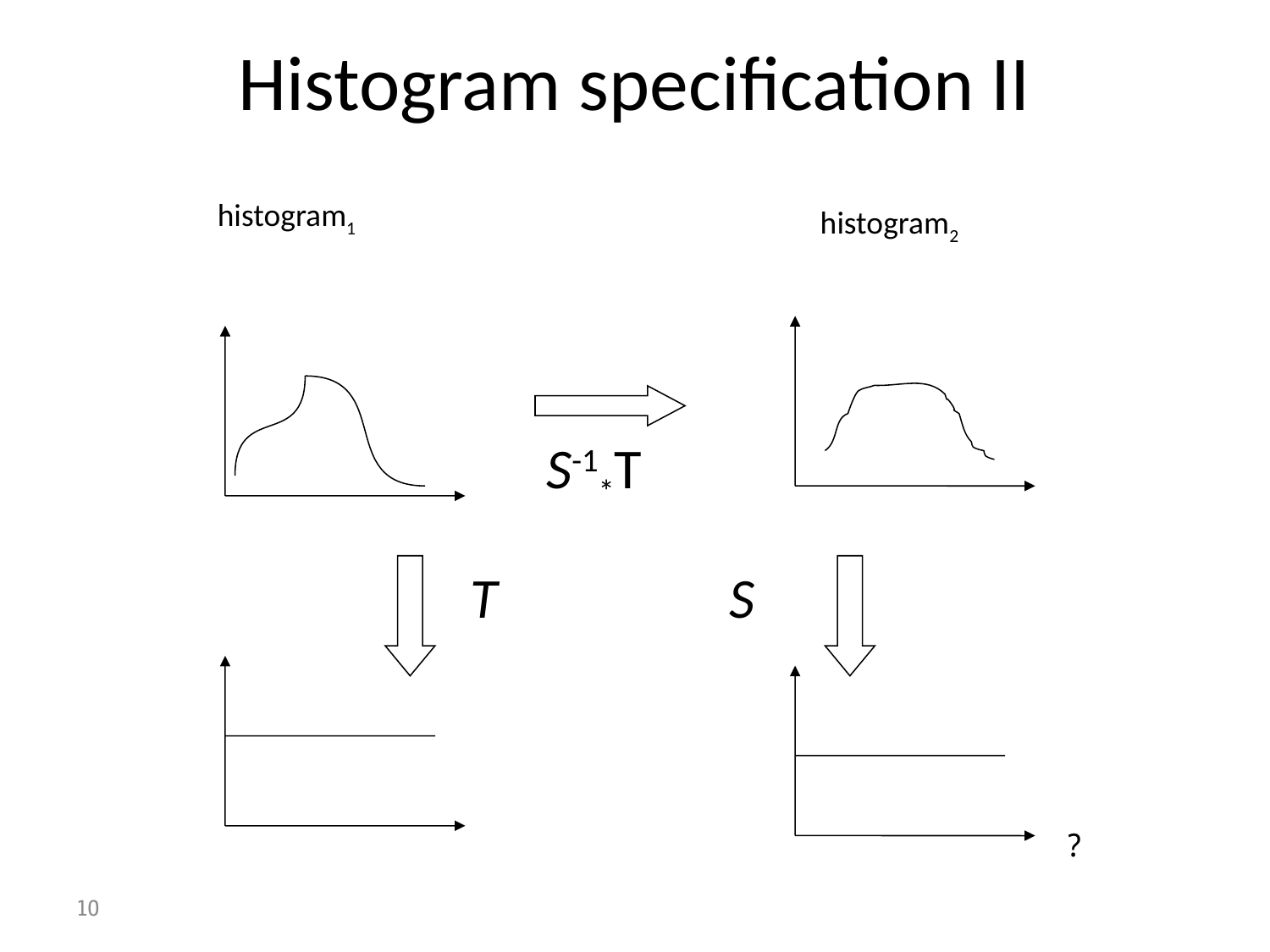

# Histogram specification II
histogram1
histogram2

S-1*T

T
S

?

10